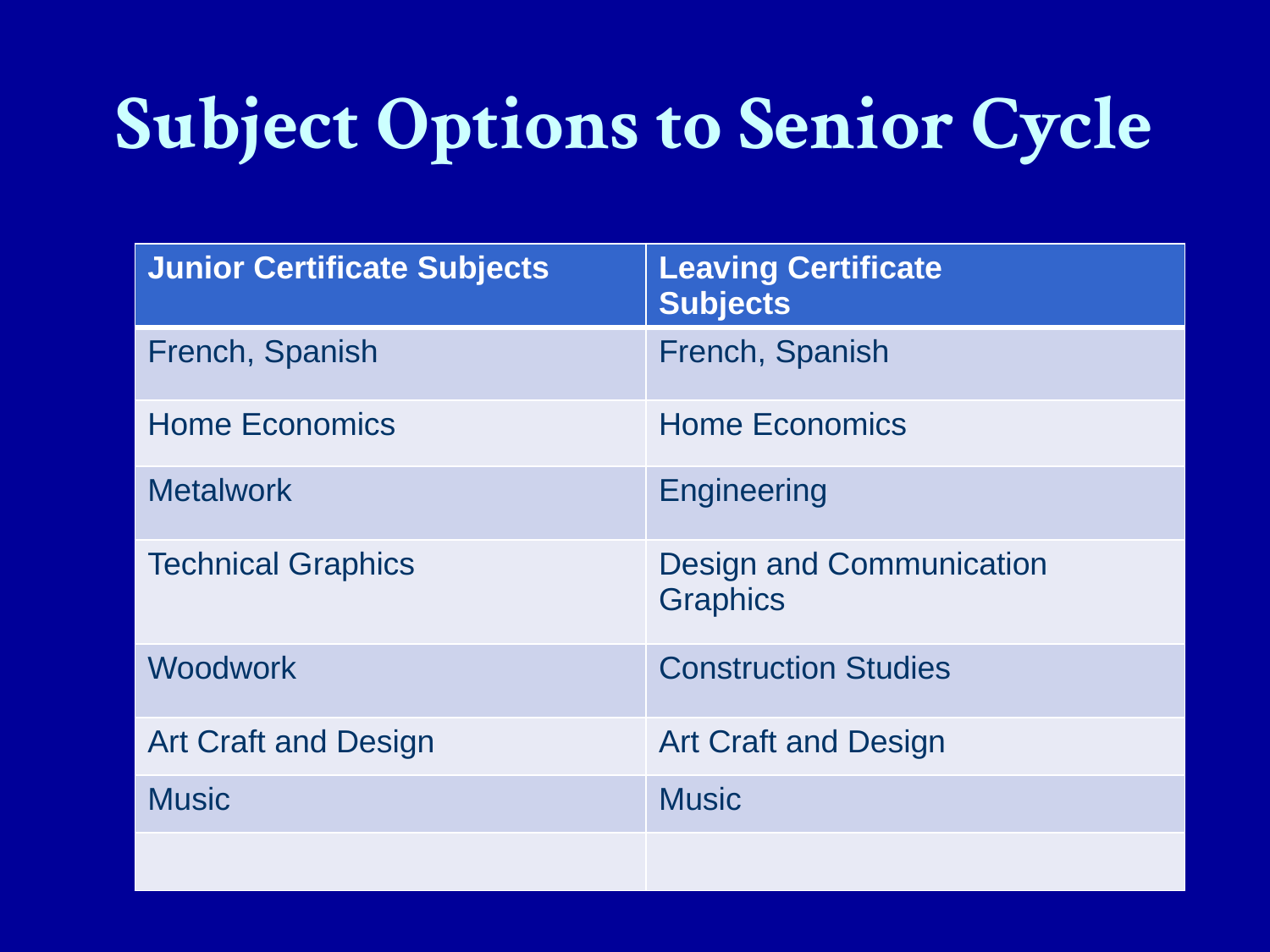

# Subject Options to Senior Cycle
|  | Geography Construction Technical Graphics Engineering Music Art |
| --- | --- |
| Junior Certificate Subjects | Leaving Certificate Subjects |
| --- | --- |
| French, Spanish | French, Spanish |
| Home Economics | Home Economics |
| Metalwork | Engineering |
| Technical Graphics | Design and Communication Graphics |
| Woodwork | Construction Studies |
| Art Craft and Design | Art Craft and Design |
| Music | Music |
|  |  |